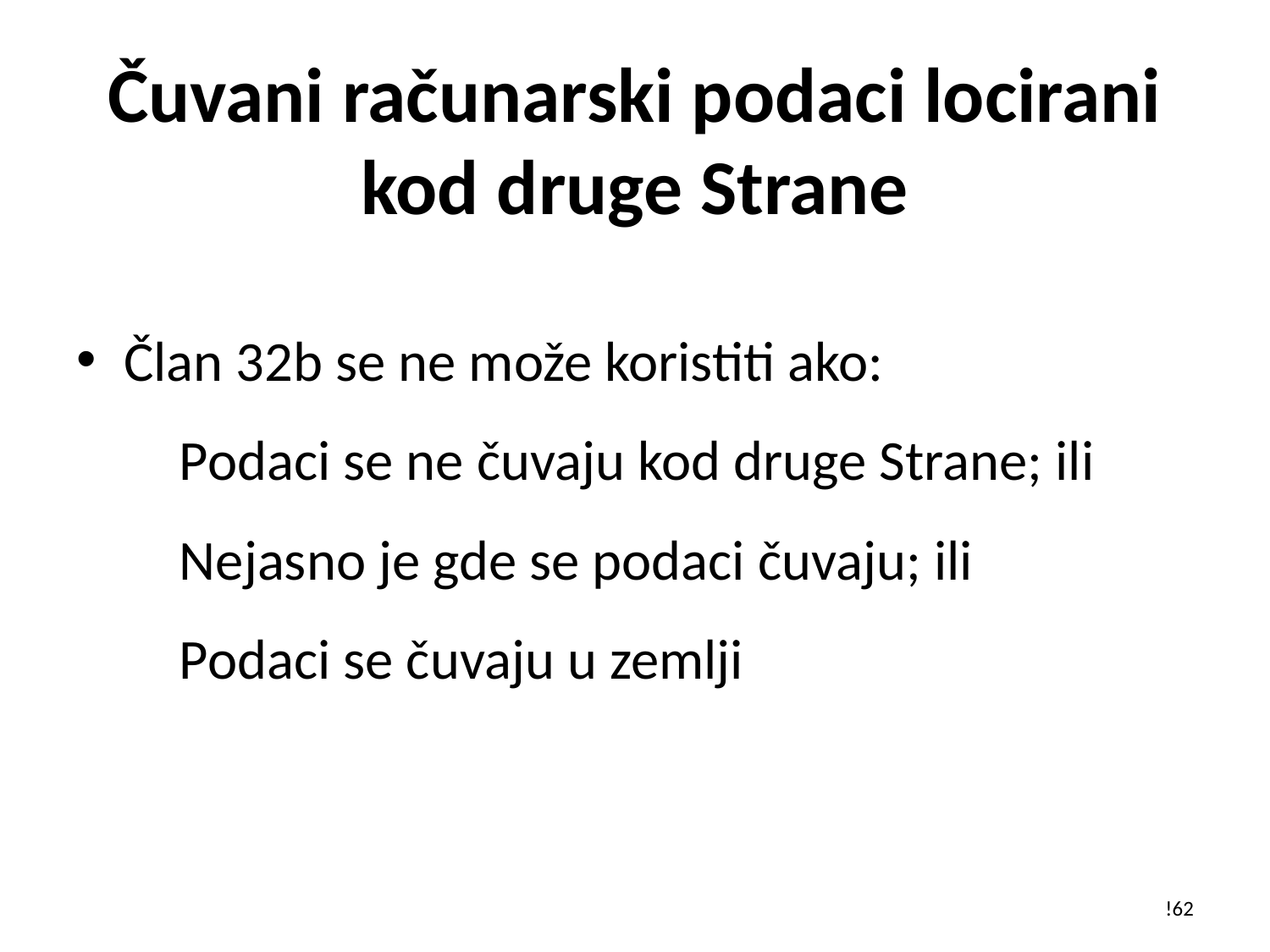

# Čuvani računarski podaci locirani kod druge Strane
Član 32b se ne može koristiti ako:
Podaci se ne čuvaju kod druge Strane; ili
Nejasno je gde se podaci čuvaju; ili
Podaci se čuvaju u zemlji

!62